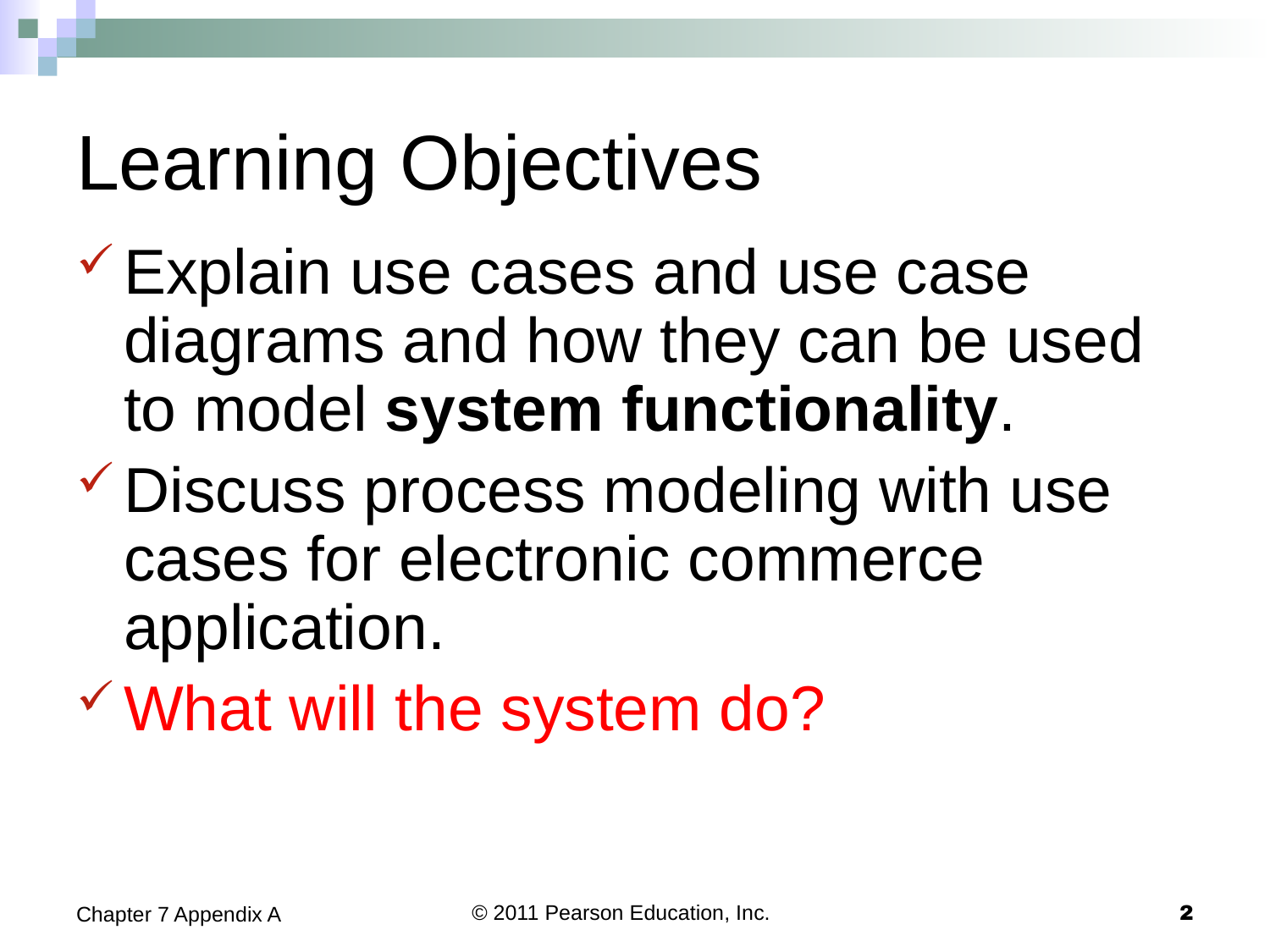

# Learning Objectives
Explain use cases and use case diagrams and how they can be used to model system functionality.
Discuss process modeling with use cases for electronic commerce application.
What will the system do?
Chapter 7 Appendix A
© 2011 Pearson Education, Inc.
2